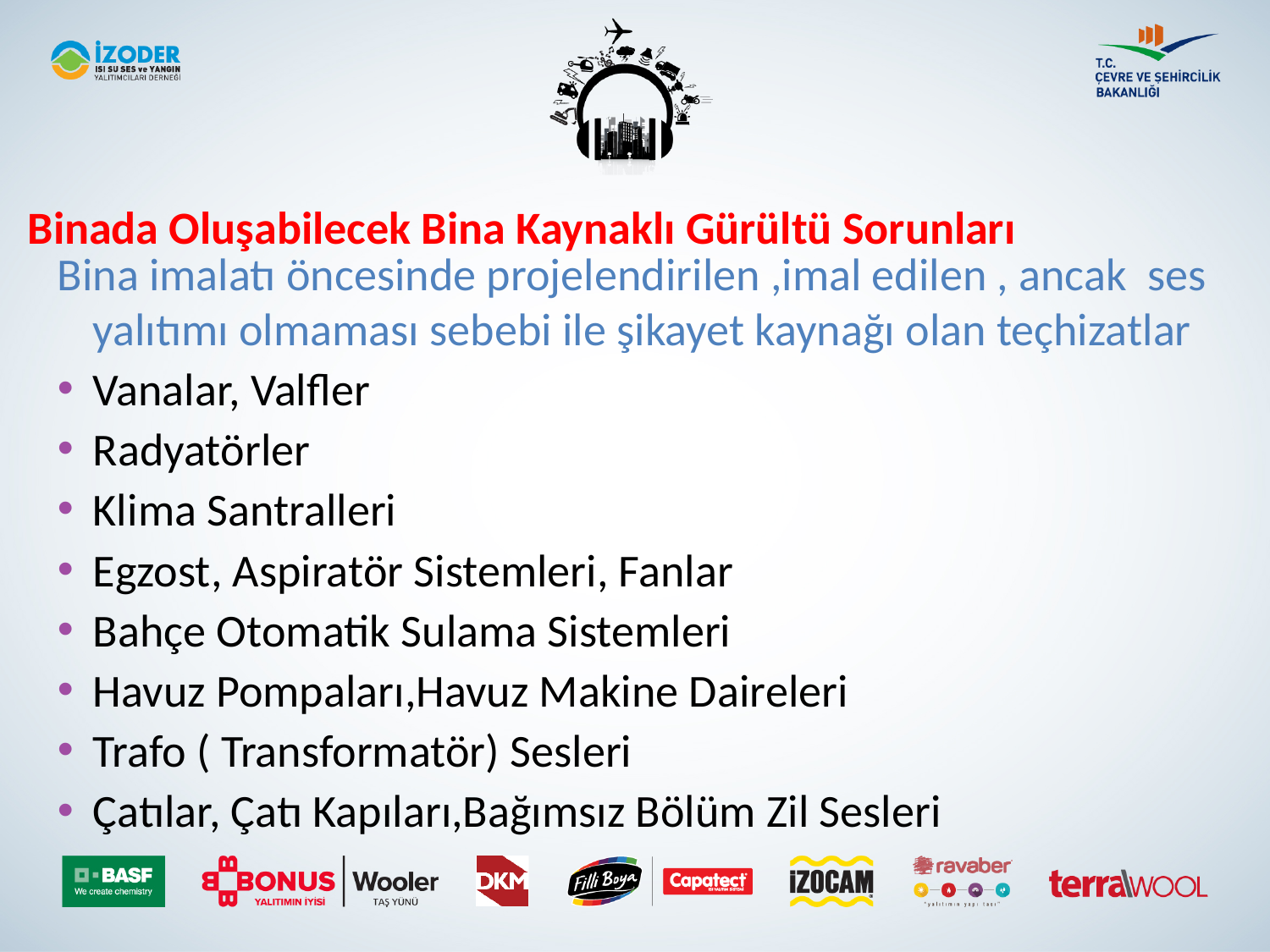

Binada Oluşabilecek Bina Kaynaklı Gürültü Sorunları
Bina imalatı öncesinde projelendirilen ,imal edilen , ancak  ses yalıtımı olmaması sebebi ile şikayet kaynağı olan teçhizatlar
Vanalar, Valfler
Radyatörler
Klima Santralleri
Egzost, Aspiratör Sistemleri, Fanlar
Bahçe Otomatik Sulama Sistemleri
Havuz Pompaları,Havuz Makine Daireleri
Trafo ( Transformatör) Sesleri
Çatılar, Çatı Kapıları,Bağımsız Bölüm Zil Sesleri